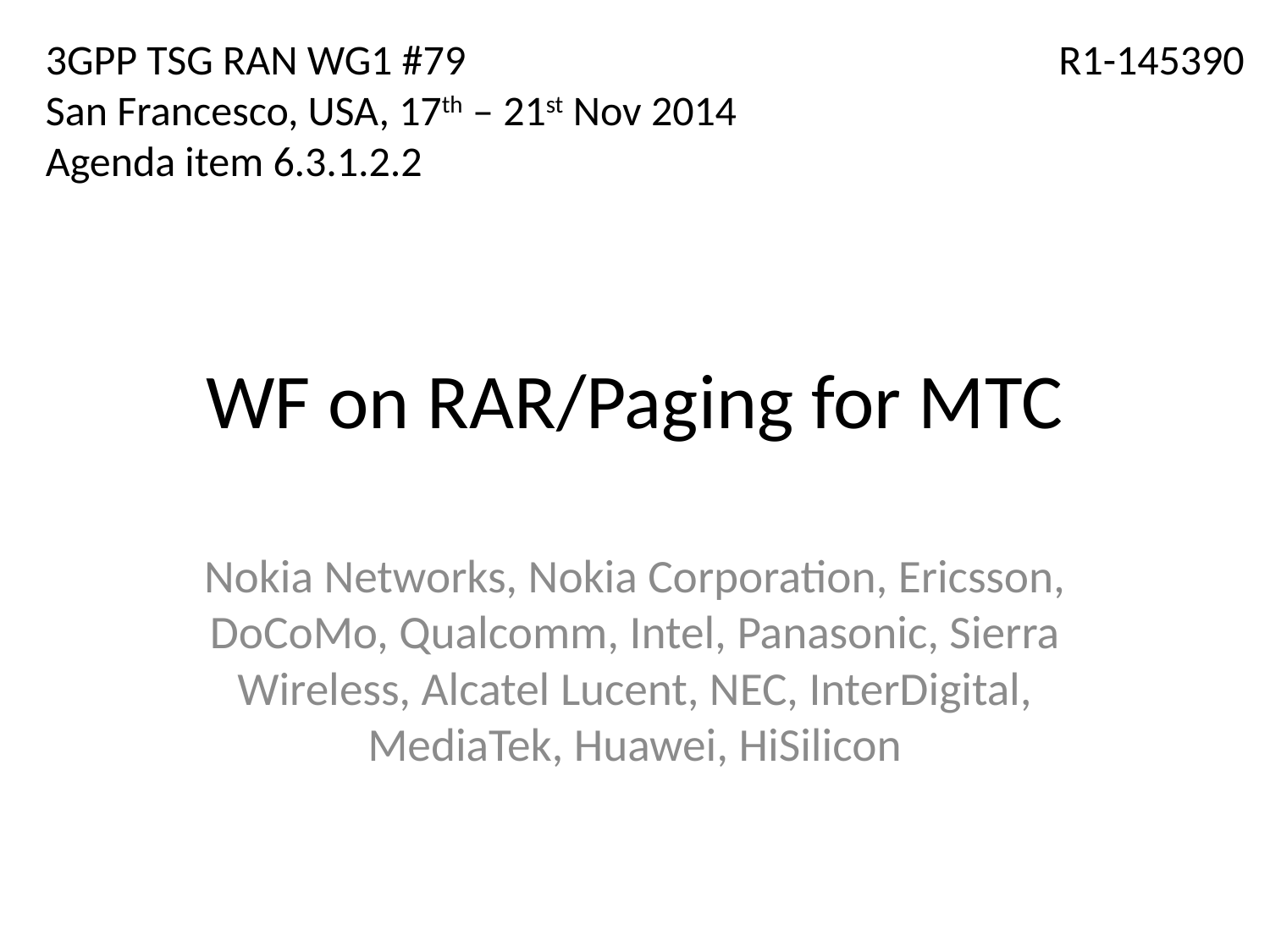

3GPP TSG RAN WG1 #79
San Francesco, USA, 17th – 21st Nov 2014
Agenda item 6.3.1.2.2
R1-145390
# WF on RAR/Paging for MTC
Nokia Networks, Nokia Corporation, Ericsson, DoCoMo, Qualcomm, Intel, Panasonic, Sierra Wireless, Alcatel Lucent, NEC, InterDigital, MediaTek, Huawei, HiSilicon